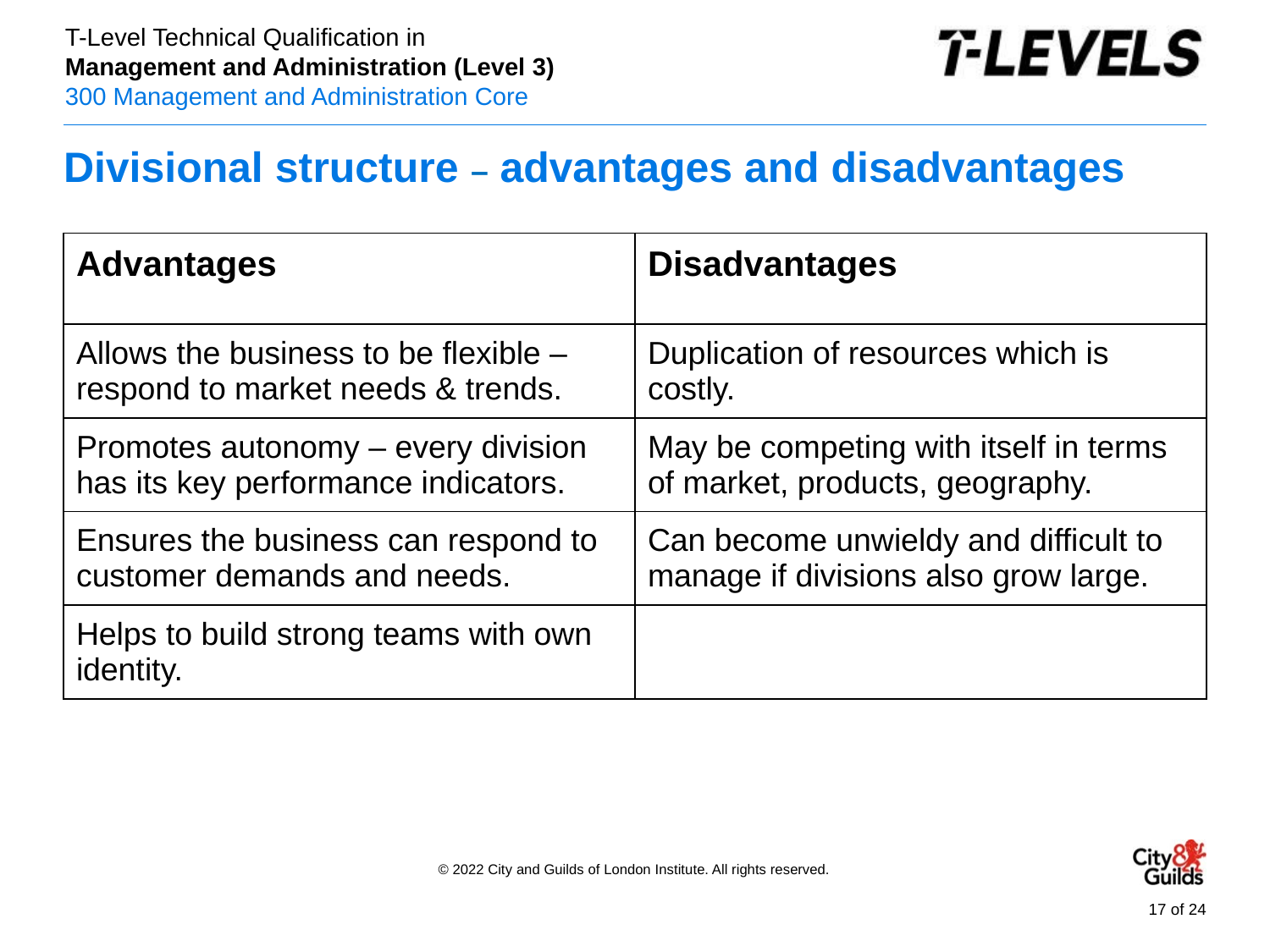

# Divisional structure – advantages and disadvantages
| Advantages | Disadvantages |
| --- | --- |
| Allows the business to be flexible – respond to market needs & trends. | Duplication of resources which is costly. |
| Promotes autonomy – every division has its key performance indicators. | May be competing with itself in terms of market, products, geography. |
| Ensures the business can respond to customer demands and needs. | Can become unwieldy and difficult to manage if divisions also grow large. |
| Helps to build strong teams with own identity. |  |